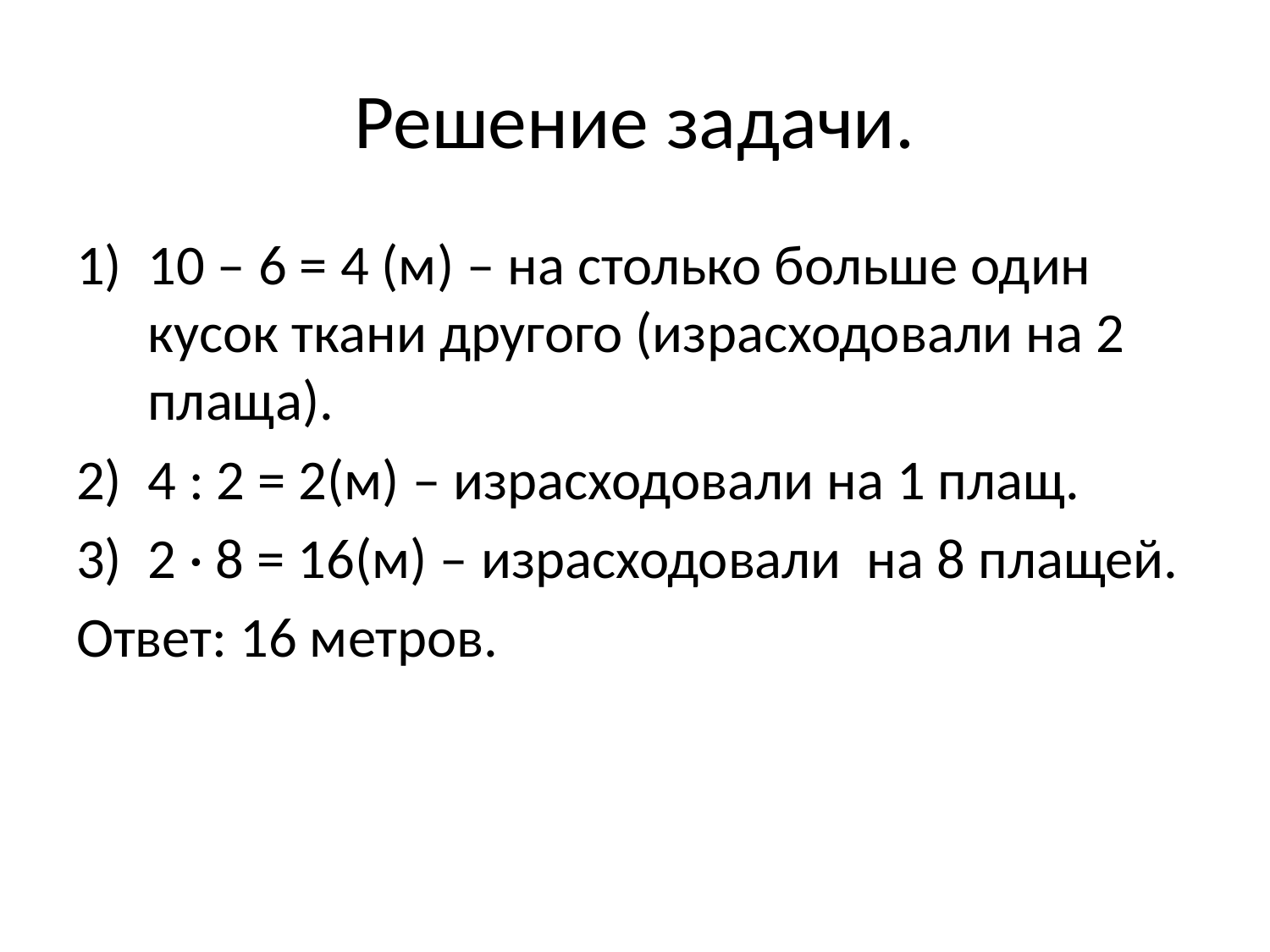

# Решение задачи.
10 – 6 = 4 (м) – на столько больше один кусок ткани другого (израсходовали на 2 плаща).
4 : 2 = 2(м) – израсходовали на 1 плащ.
2 · 8 = 16(м) – израсходовали  на 8 плащей.
Ответ: 16 метров.